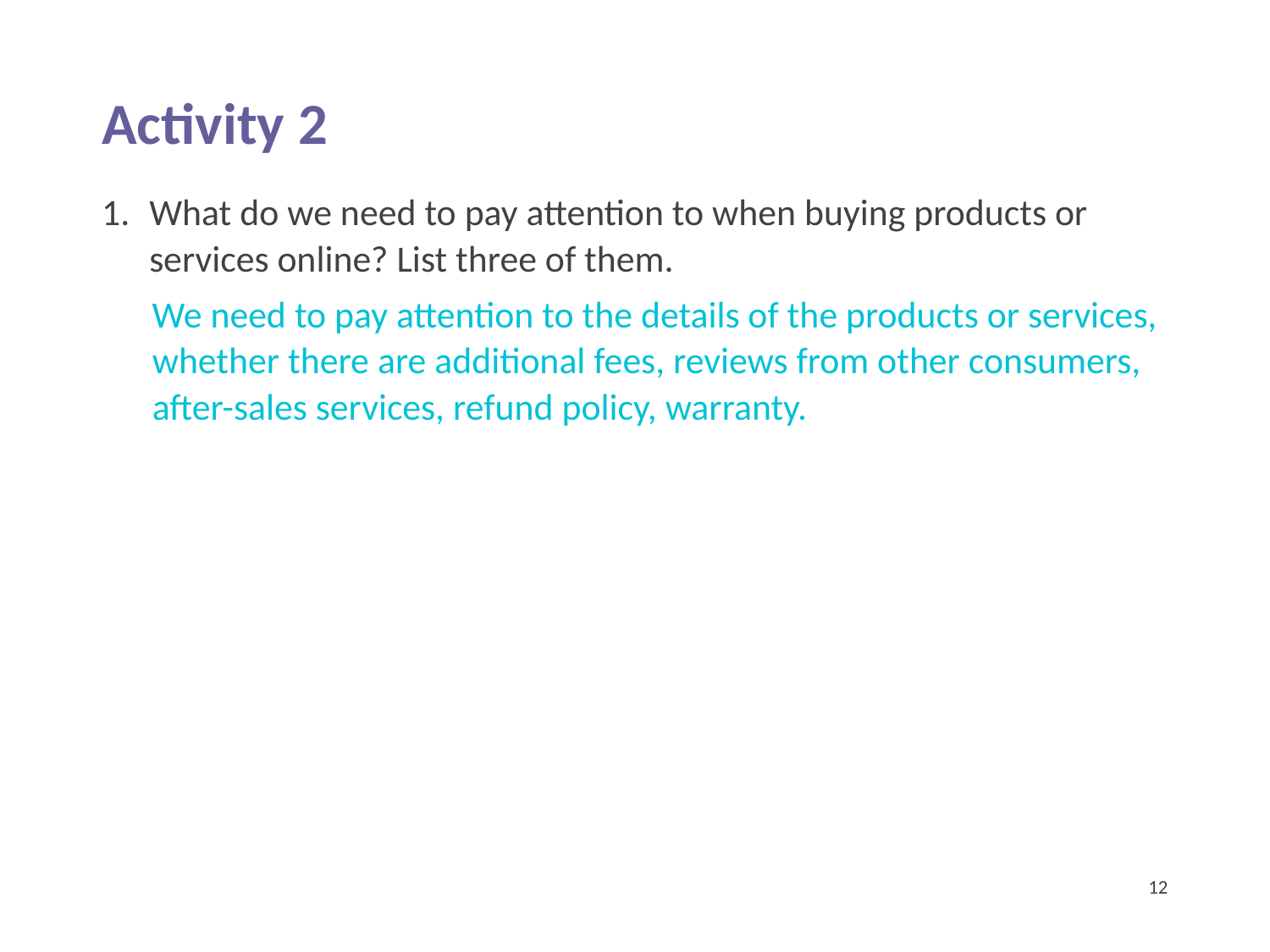

Activity 2
What do we need to pay attention to when buying products or services online? List three of them.
We need to pay attention to the details of the products or services, whether there are additional fees, reviews from other consumers, after-sales services, refund policy, warranty.
12